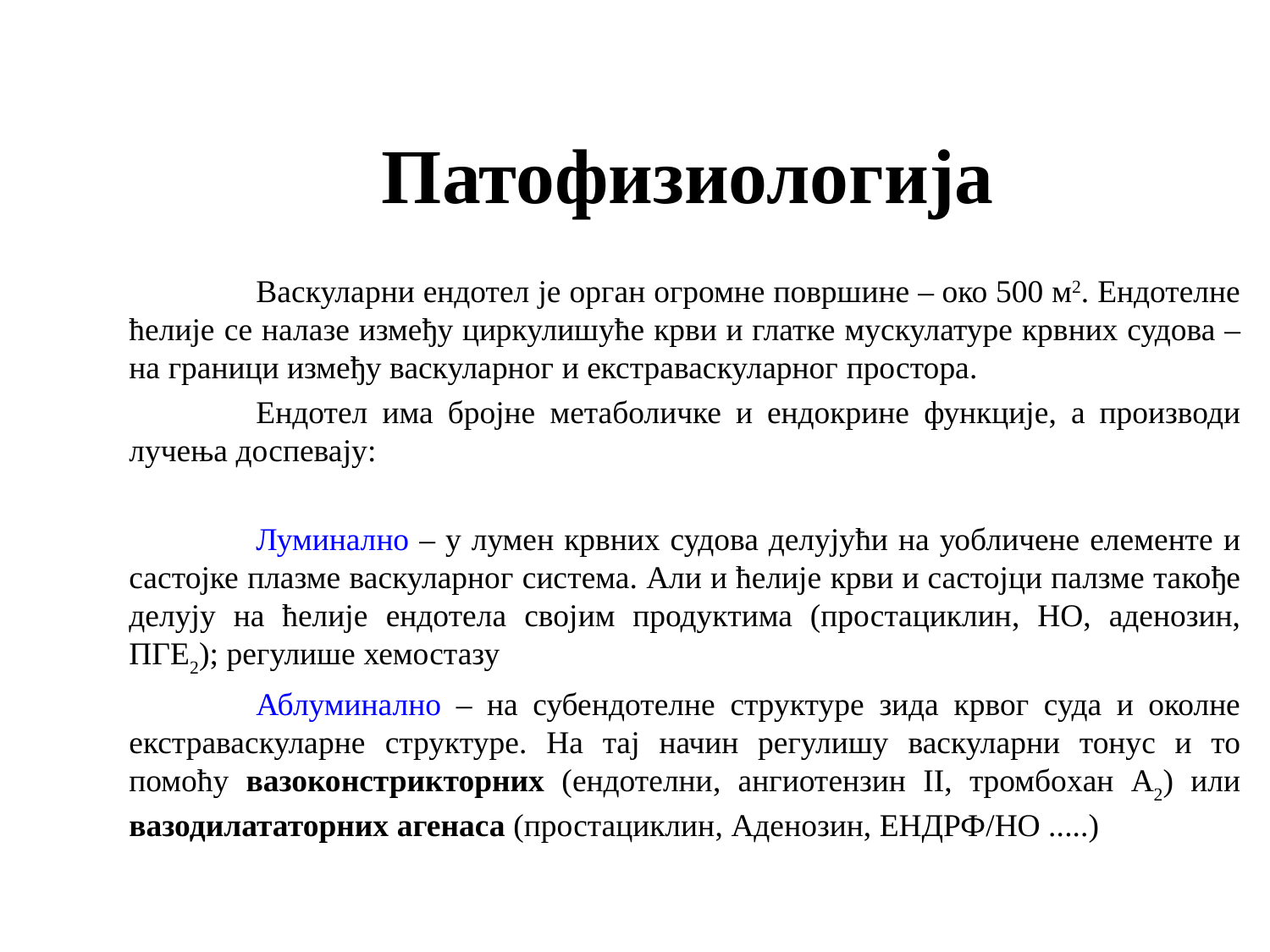

# Патофизиологија
	Васкуларни ендотел је орган огромне површине – око 500 м2. Ендотелне ћелије се налазе између циркулишуће крви и глатке мускулатуре крвних судова – на граници између васкуларног и екстраваскуларног простора.
	Ендотел има бројне метаболичке и ендокрине функције, а производи лучења доспевају:

	Луминално – у лумен крвних судова делујући на уобличене елементе и састојке плазме васкуларног система. Али и ћелије крви и састојци палзме такође делују на ћелије ендотела својим продуктима (простациклин, НО, аденозин, ПГЕ2); регулише хемостазу
	Аблуминално – на субендотелне структуре зида крвог суда и околне екстраваскуларне структуре. На тај начин регулишу васкуларни тонус и то помоћу вазоконстрикторних (ендотелни, ангиотензин II, тромбоxан А2) или вазодилататорних агенаса (простациклин, Аденозин, ЕНДРФ/НО .....)